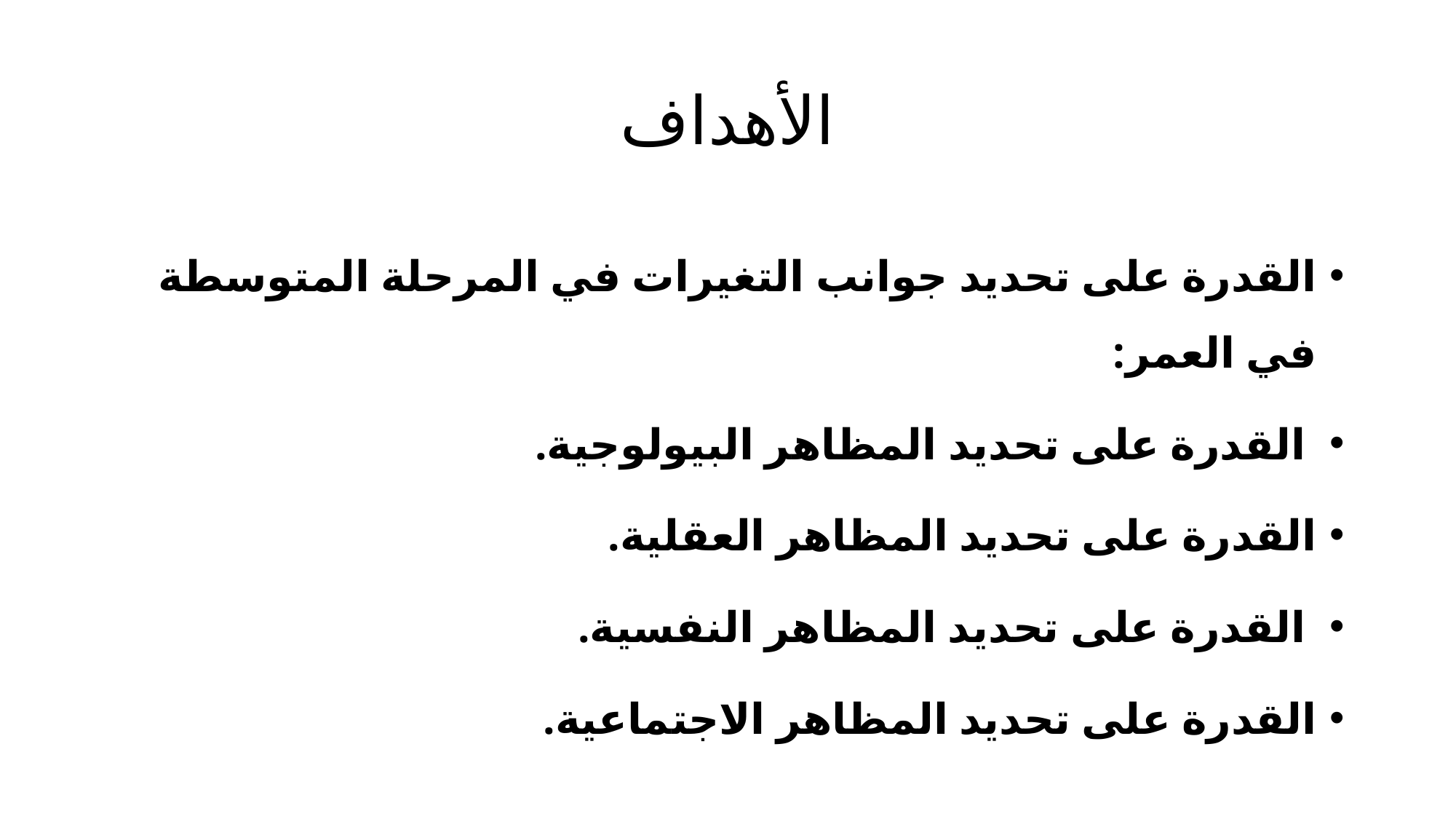

# الأهداف
القدرة على تحديد جوانب التغيرات في المرحلة المتوسطة في العمر:
 القدرة على تحديد المظاهر البيولوجية.
القدرة على تحديد المظاهر العقلية.
 القدرة على تحديد المظاهر النفسية.
القدرة على تحديد المظاهر الاجتماعية.